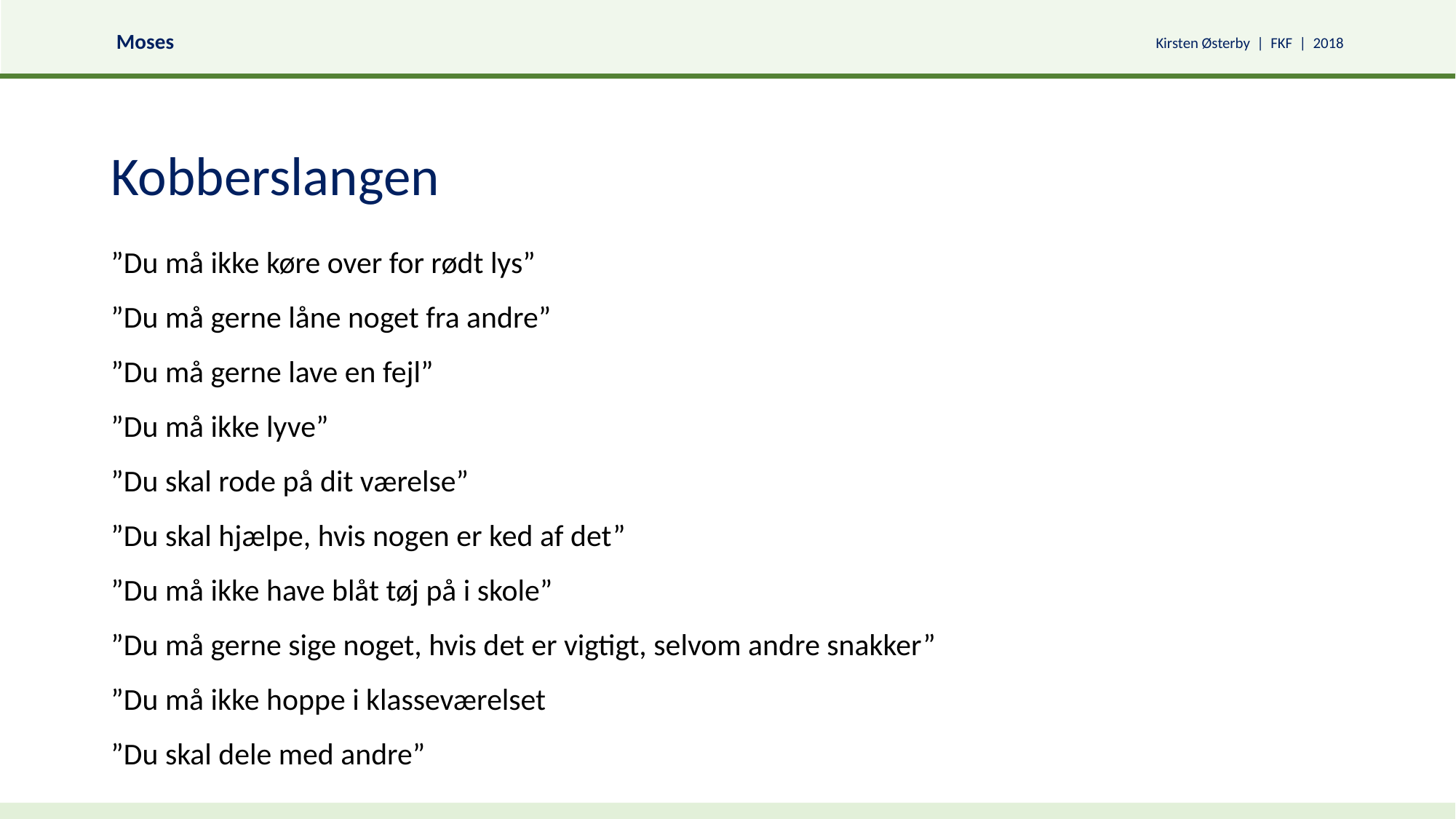

# Kobberslangen
”Du må ikke køre over for rødt lys”
”Du må gerne låne noget fra andre”
”Du må gerne lave en fejl”
”Du må ikke lyve”
”Du skal rode på dit værelse”
”Du skal hjælpe, hvis nogen er ked af det”
”Du må ikke have blåt tøj på i skole”
”Du må gerne sige noget, hvis det er vigtigt, selvom andre snakker”
”Du må ikke hoppe i klasseværelset
”Du skal dele med andre”